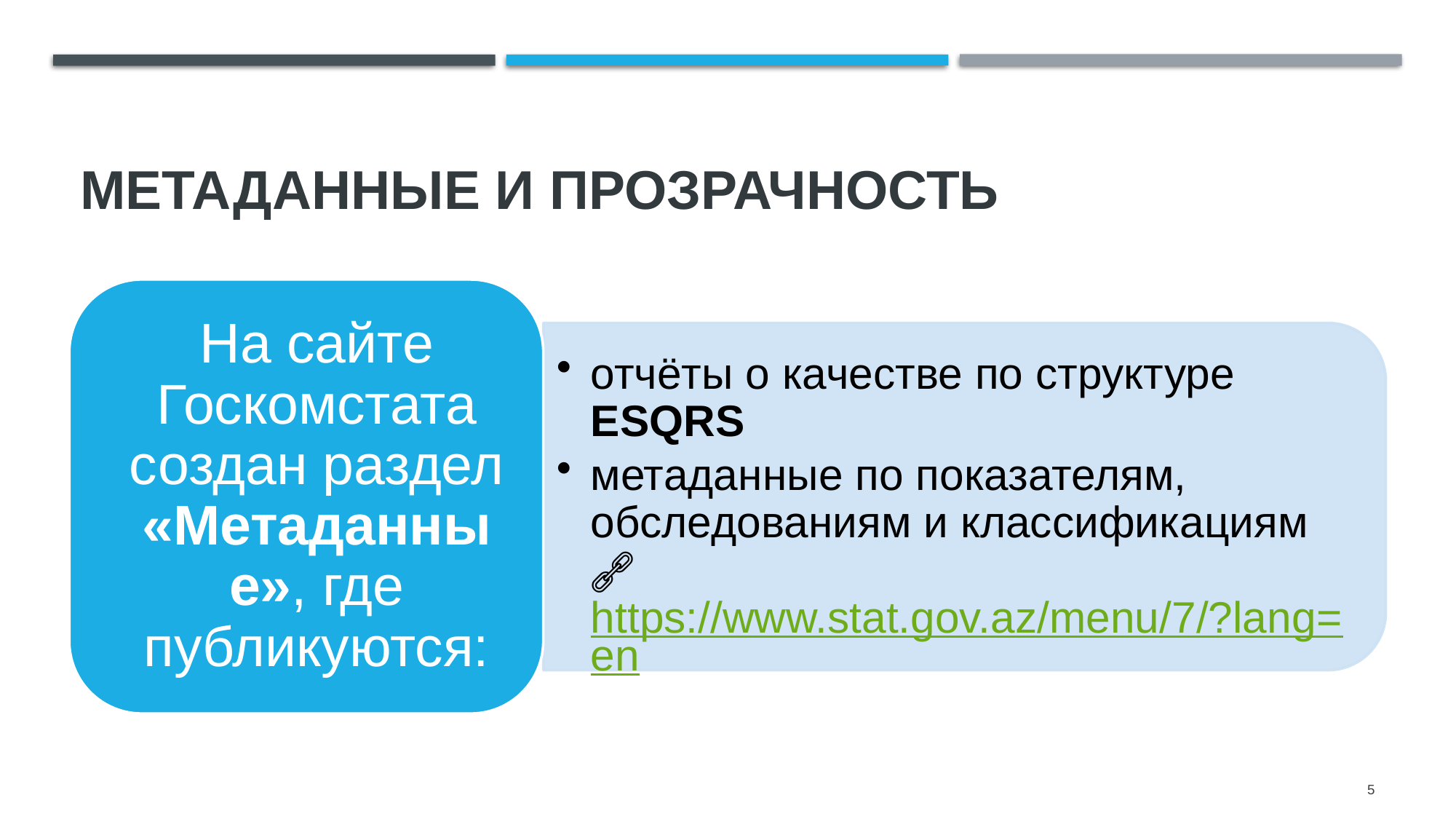

# Метаданные и прозрачность
отчёты о качестве по структуре ESQRS
метаданные по показателям, обследованиям и классификациям
🔗 https://www.stat.gov.az/menu/7/?lang=en
На сайте Госкомстата создан раздел «Метаданные», где публикуются:
5